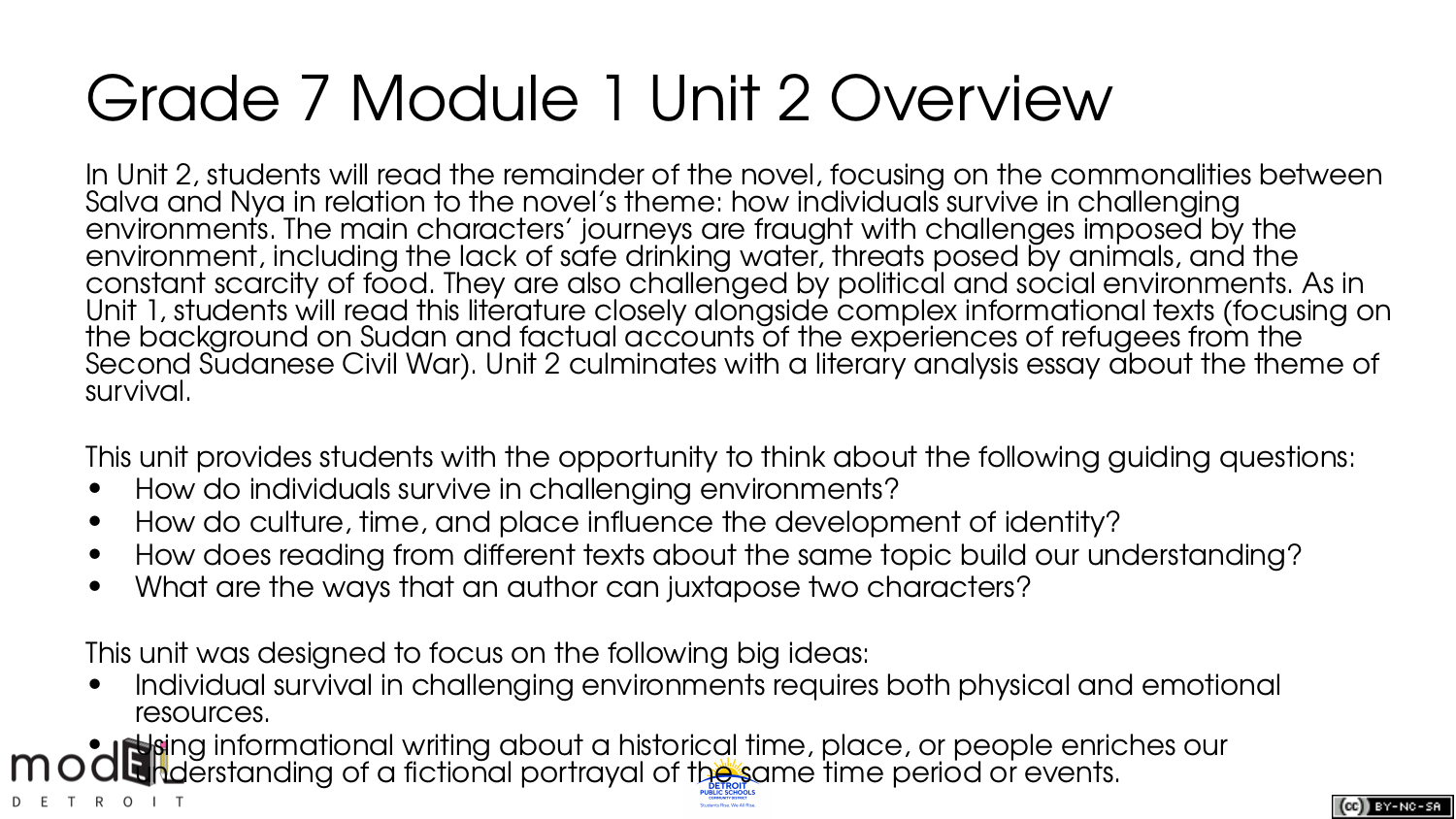

# Grade 7 Module 1 Unit 2 Overview
In Unit 2, students will read the remainder of the novel, focusing on the commonalities between Salva and Nya in relation to the novel’s theme: how individuals survive in challenging environments. The main characters’ journeys are fraught with challenges imposed by the environment, including the lack of safe drinking water, threats posed by animals, and the constant scarcity of food. They are also challenged by political and social environments. As in Unit 1, students will read this literature closely alongside complex informational texts (focusing on the background on Sudan and factual accounts of the experiences of refugees from the Second Sudanese Civil War). Unit 2 culminates with a literary analysis essay about the theme of survival.

This unit provides students with the opportunity to think about the following guiding questions:
How do individuals survive in challenging environments?
How do culture, time, and place influence the development of identity?
How does reading from different texts about the same topic build our understanding?
What are the ways that an author can juxtapose two characters?

This unit was designed to focus on the following big ideas:
Individual survival in challenging environments requires both physical and emotional resources.
Using informational writing about a historical time, place, or people enriches our understanding of a fictional portrayal of the same time period or events.